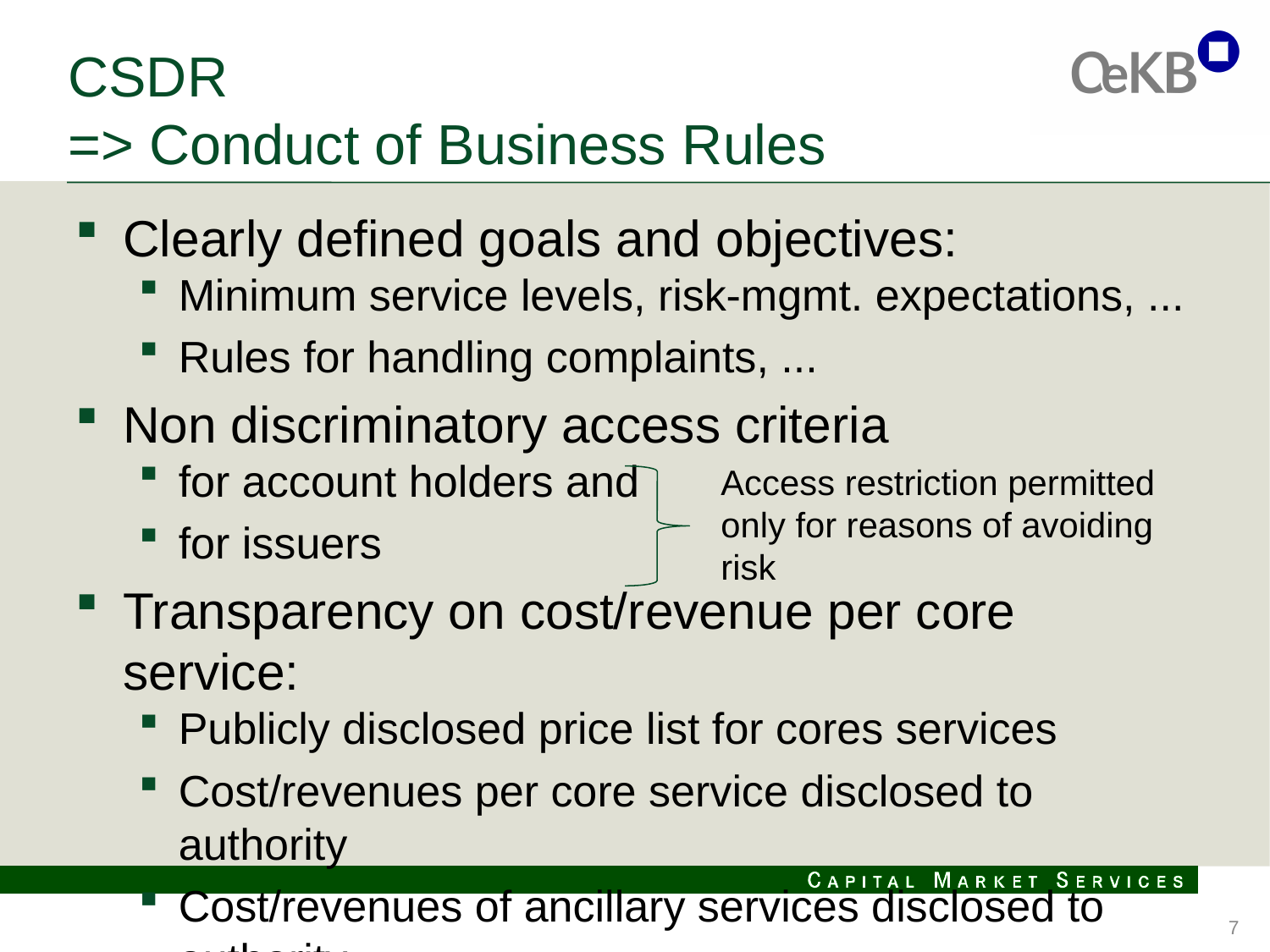

# CSDR => Conduct of Business Rules
Clearly defined goals and objectives:
Minimum service levels, risk-mgmt. expectations, ...
Rules for handling complaints, ...
Non discriminatory access criteria
for account holders and
for issuers
Transparency on cost/revenue per core service:
Publicly disclosed price list for cores services
Cost/revenues per core service disclosed to authority
Cost/revenues of ancillary services disclosed to authority
Access restriction permitted only for reasons of avoiding risk

7